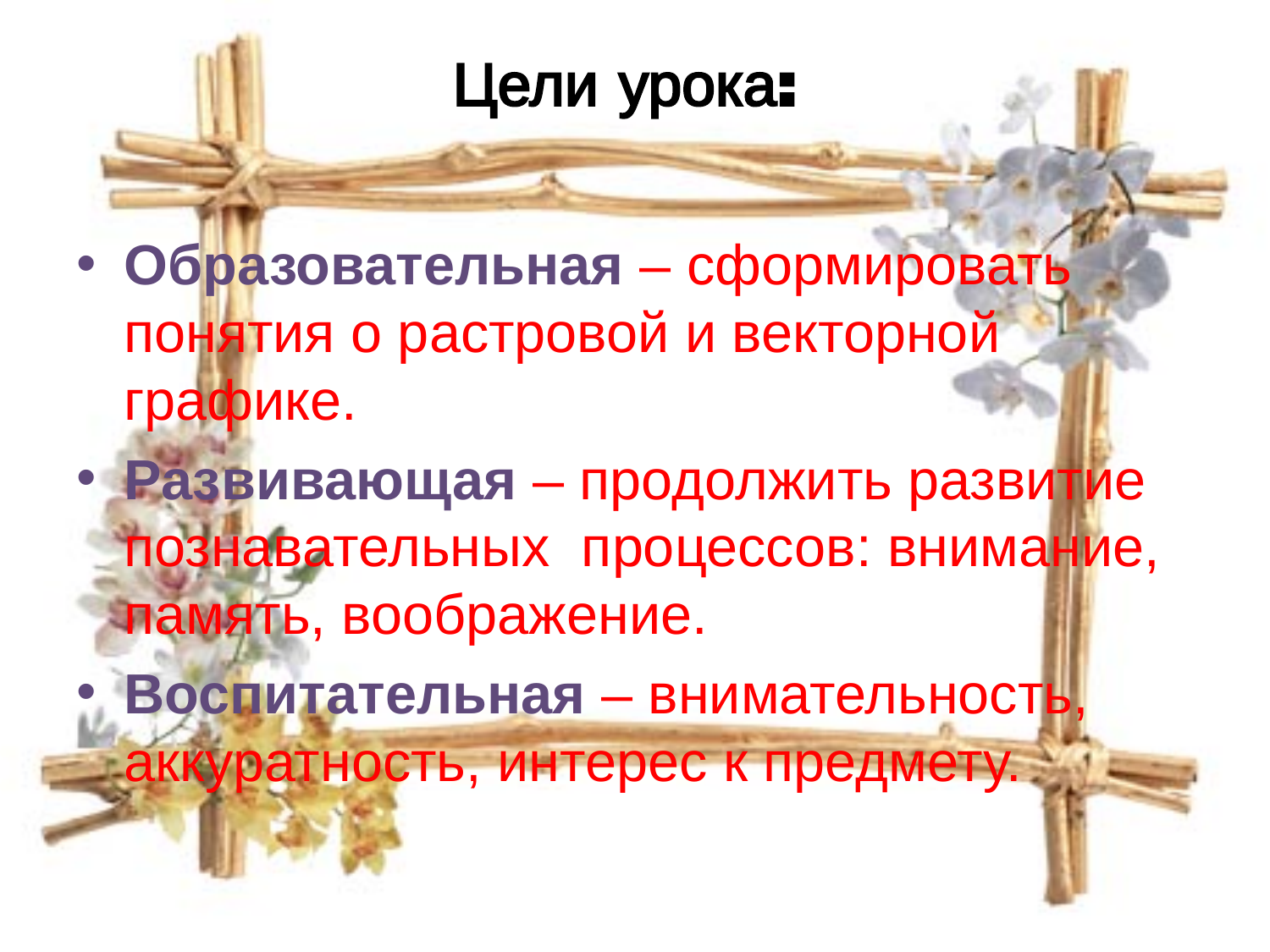

# Цели урока:
Образовательная – сформировать понятия о растровой и векторной графике.
Развивающая – продолжить развитие познавательных  процессов: внимание, память, воображение.
Воспитательная – внимательность, аккуратность, интерес к предмету.